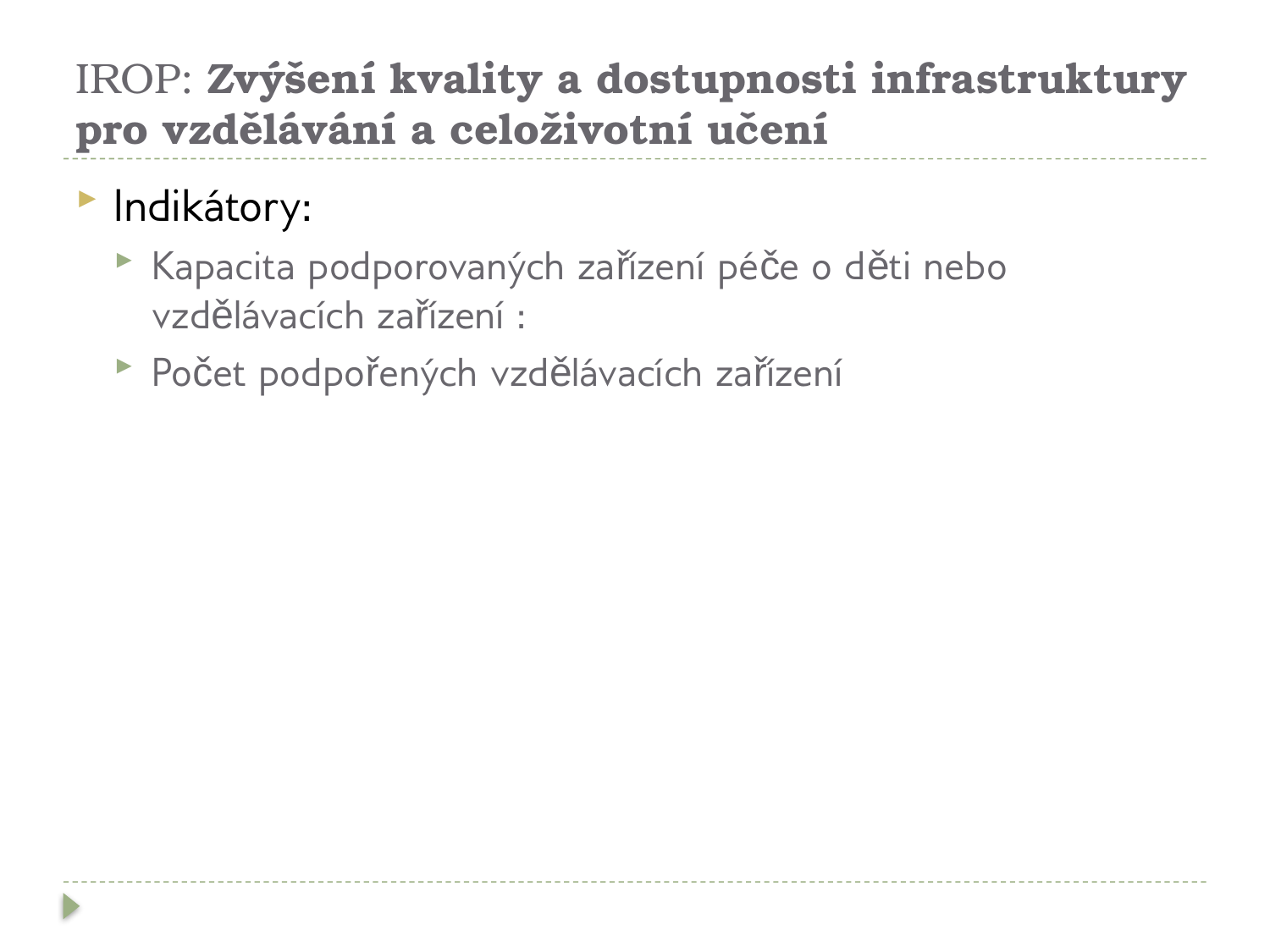

# IROP: Zvýšení kvality a dostupnosti infrastruktury pro vzdělávání a celoživotní učení
Indikátory:
Kapacita podporovaných zařízení péče o děti nebo vzdělávacích zařízení :
Počet podpořených vzdělávacích zařízení